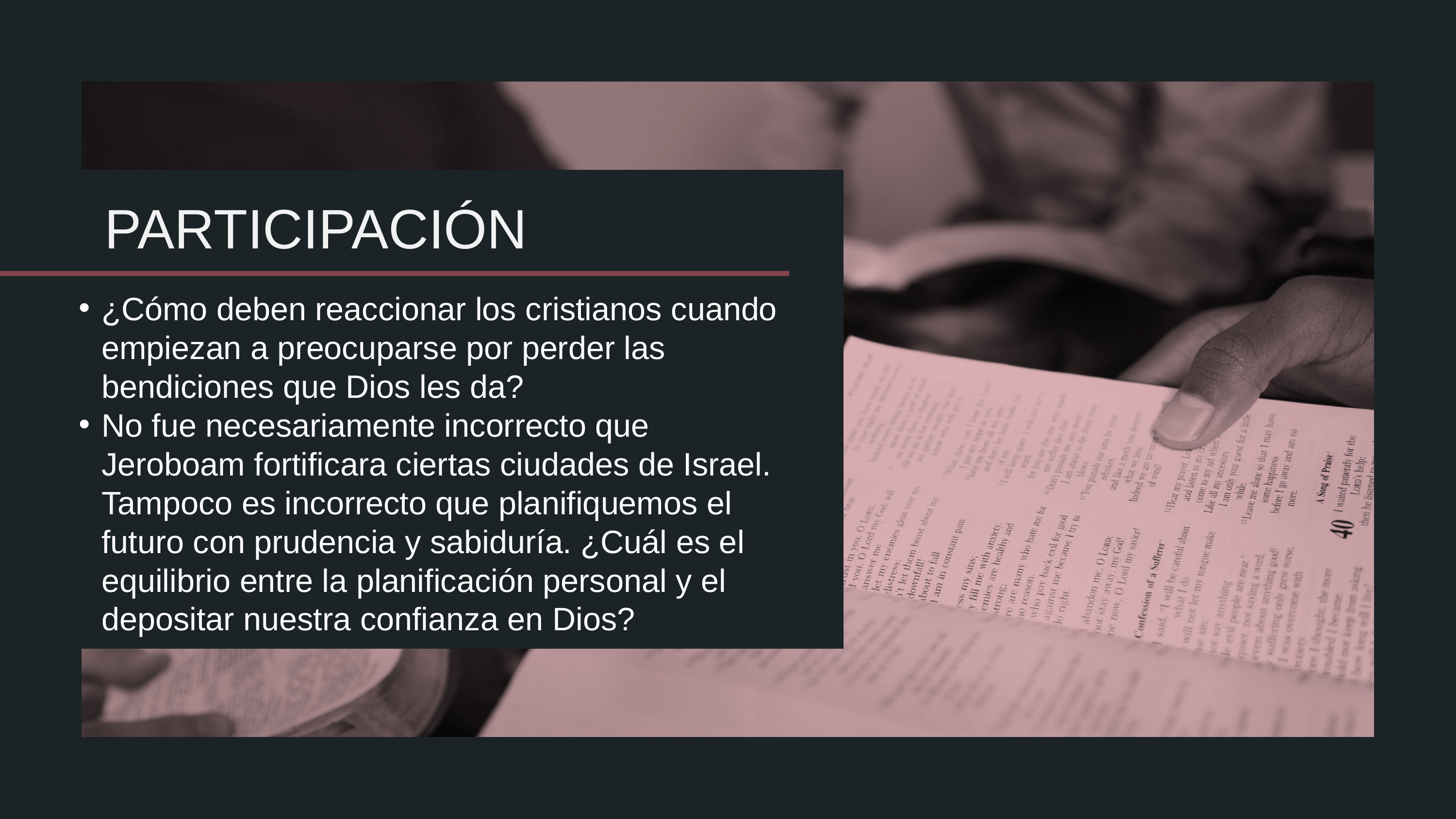

¿Cómo deben reaccionar los cristianos cuando empiezan a preocuparse por perder las bendiciones que Dios les da?
No fue necesariamente incorrecto que Jeroboam fortificara ciertas ciudades de Israel. Tampoco es incorrecto que planifiquemos el futuro con prudencia y sabiduría. ¿Cuál es el equilibrio entre la planificación personal y el depositar nuestra confianza en Dios?